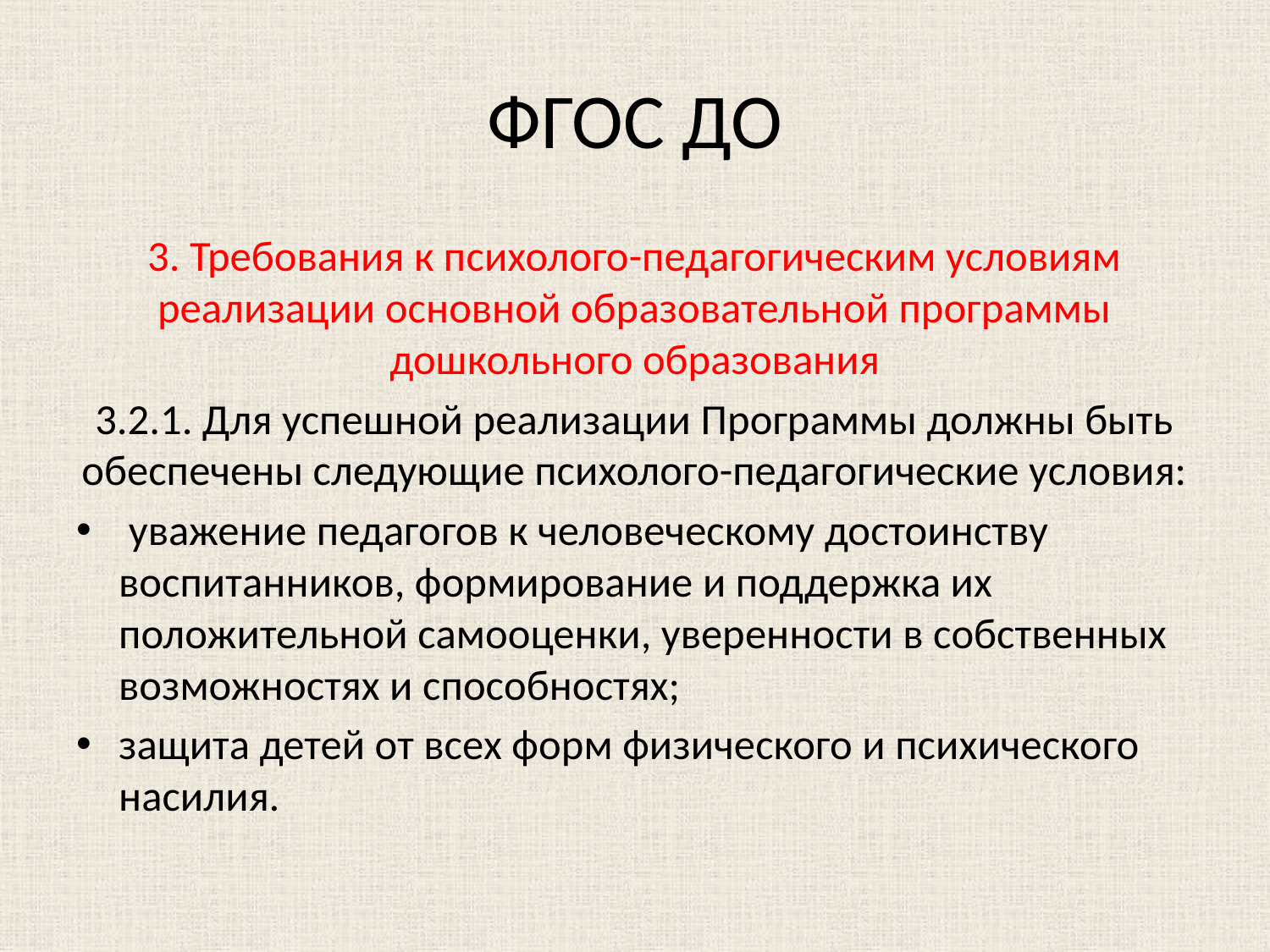

# ФГОС ДО
3. Требования к психолого-педагогическим условиям реализации основной образовательной программы дошкольного образования
3.2.1. Для успешной реализации Программы должны быть обеспечены следующие психолого-педагогические условия:
 уважение педагогов к человеческому достоинству воспитанников, формирование и поддержка их положительной самооценки, уверенности в собственных возможностях и способностях;
защита детей от всех форм физического и психического насилия.